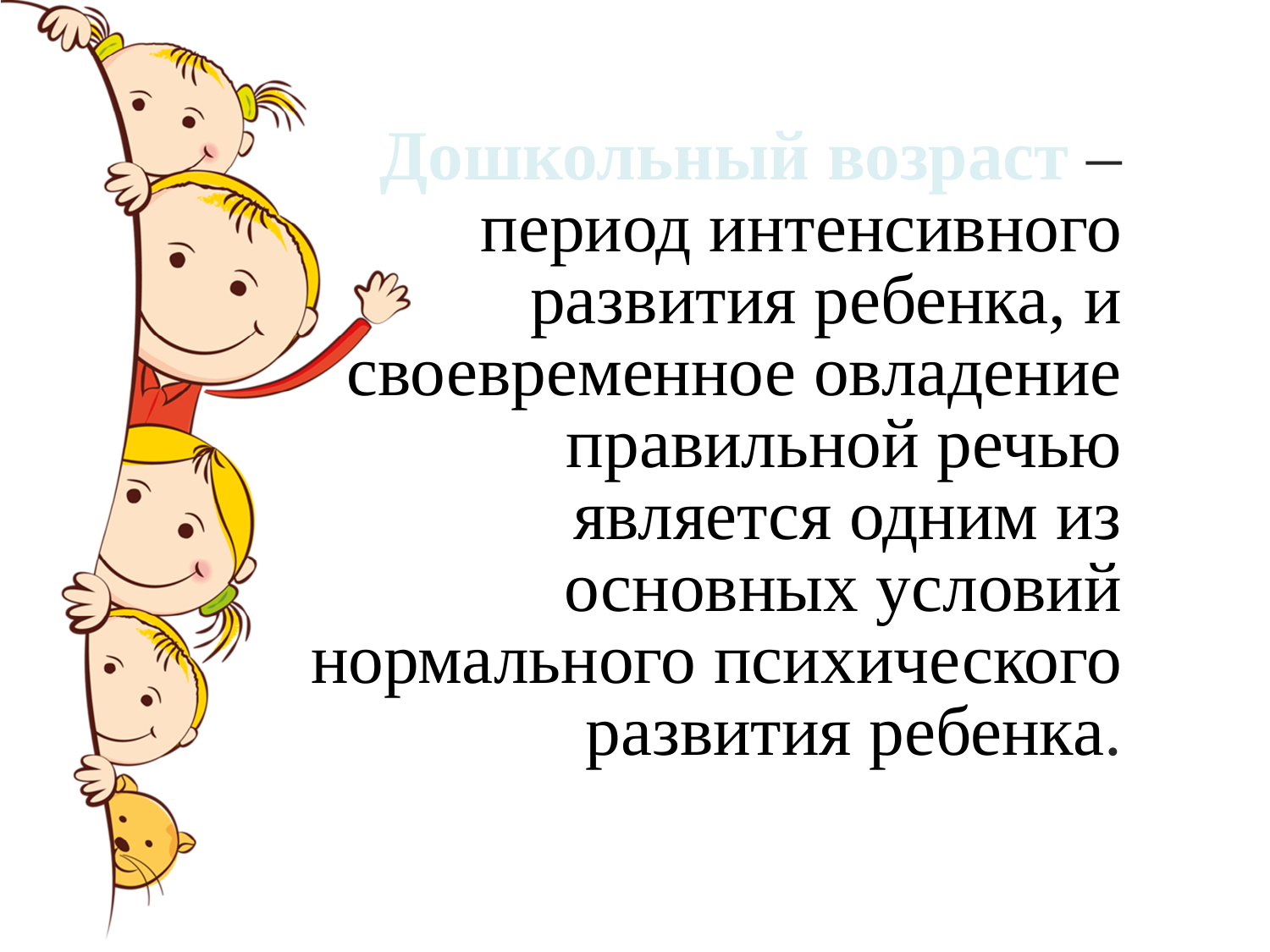

#
Дошкольный возраст – период интенсивного развития ребенка, и своевременное овладение правильной речью является одним из основных условий нормального психического развития ребенка.